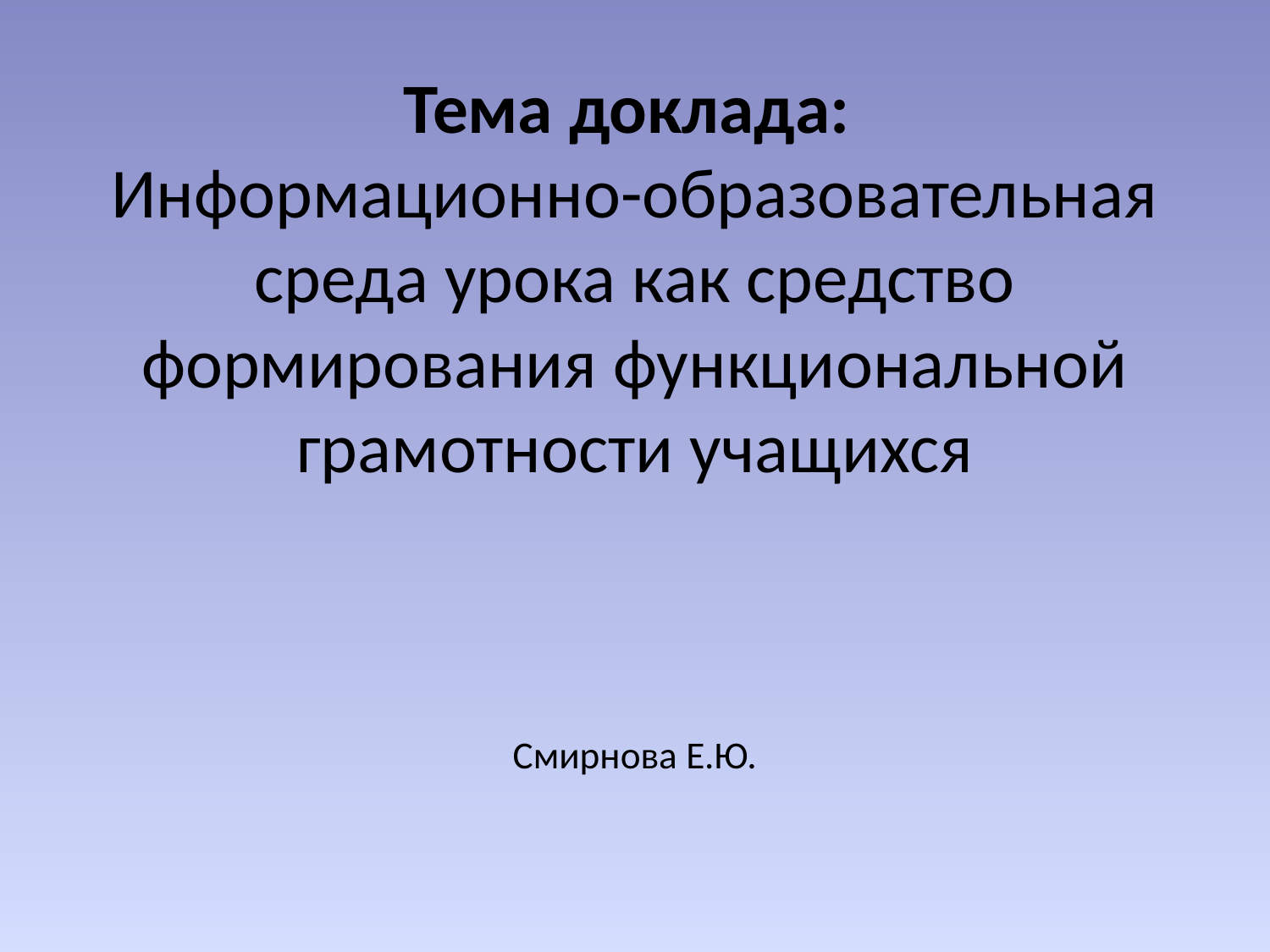

# Тема доклада: Информационно-образовательная среда урока как средство формирования функциональной грамотности учащихся
Смирнова Е.Ю.